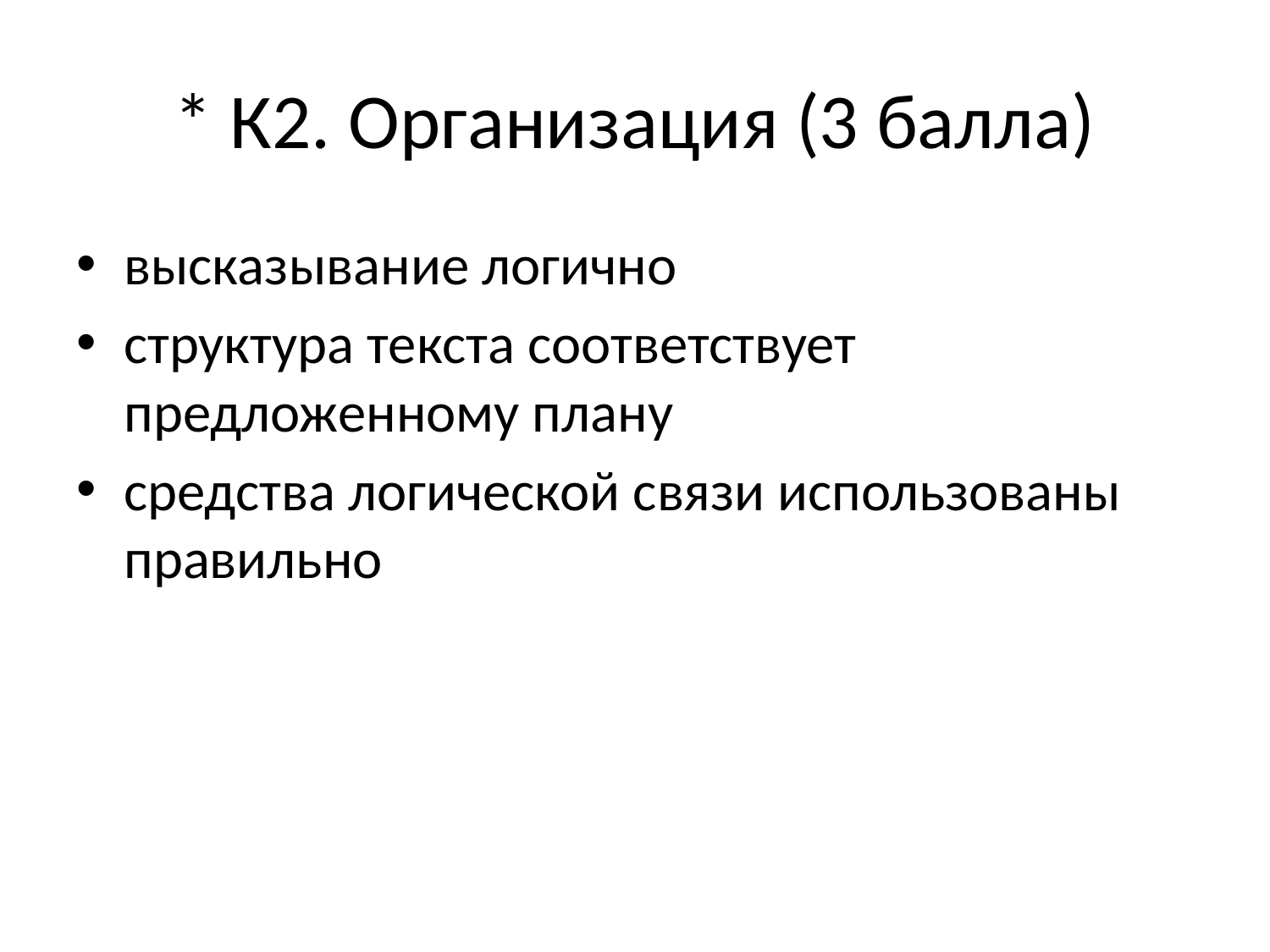

# * К2. Организация (3 балла)
высказывание логично
структура текста соответствует предложенному плану
средства логической связи использованы правильно